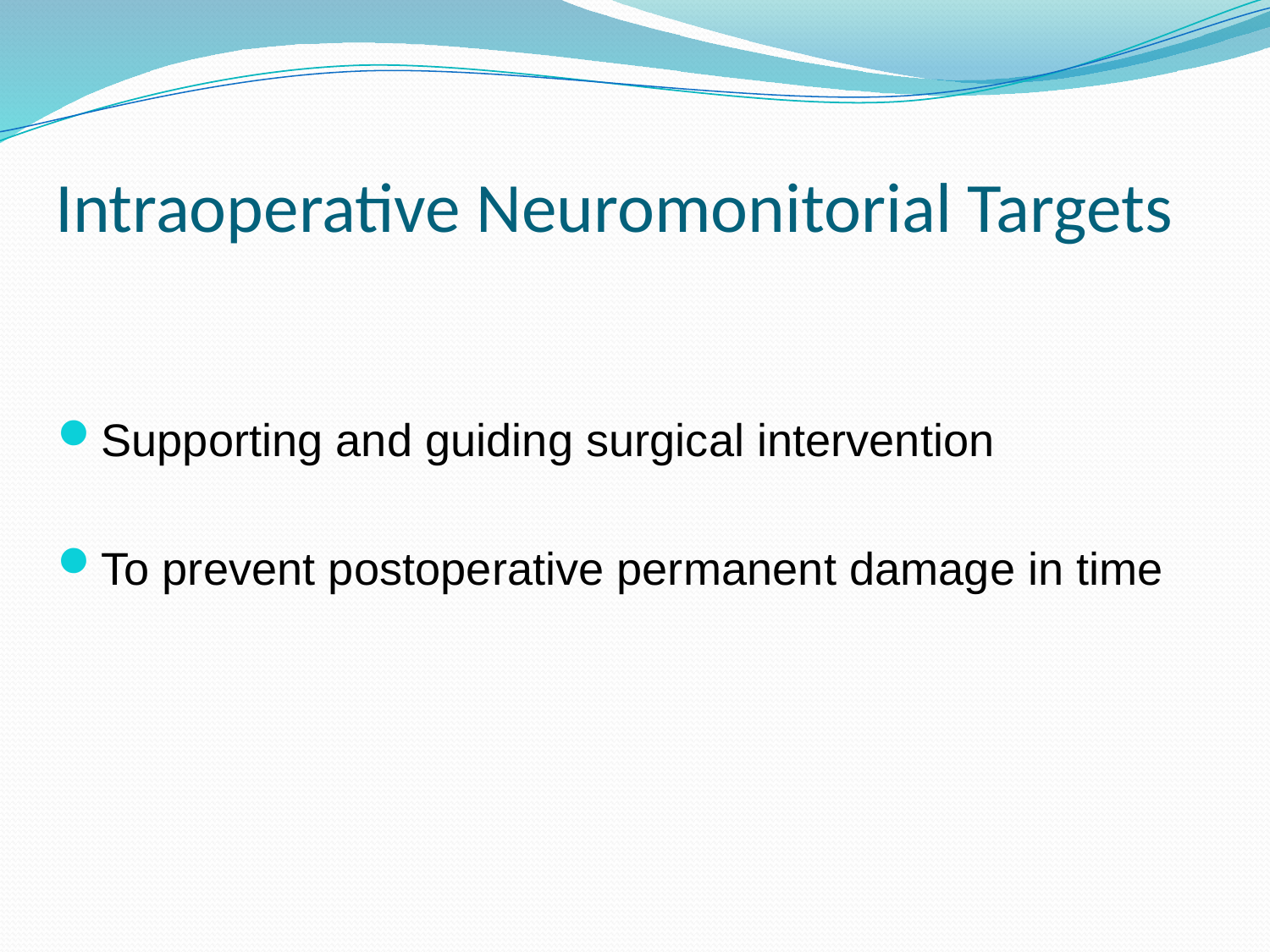

# Intraoperative Neuromonitorial Targets

Supporting and guiding surgical intervention

To prevent postoperative permanent damage in time